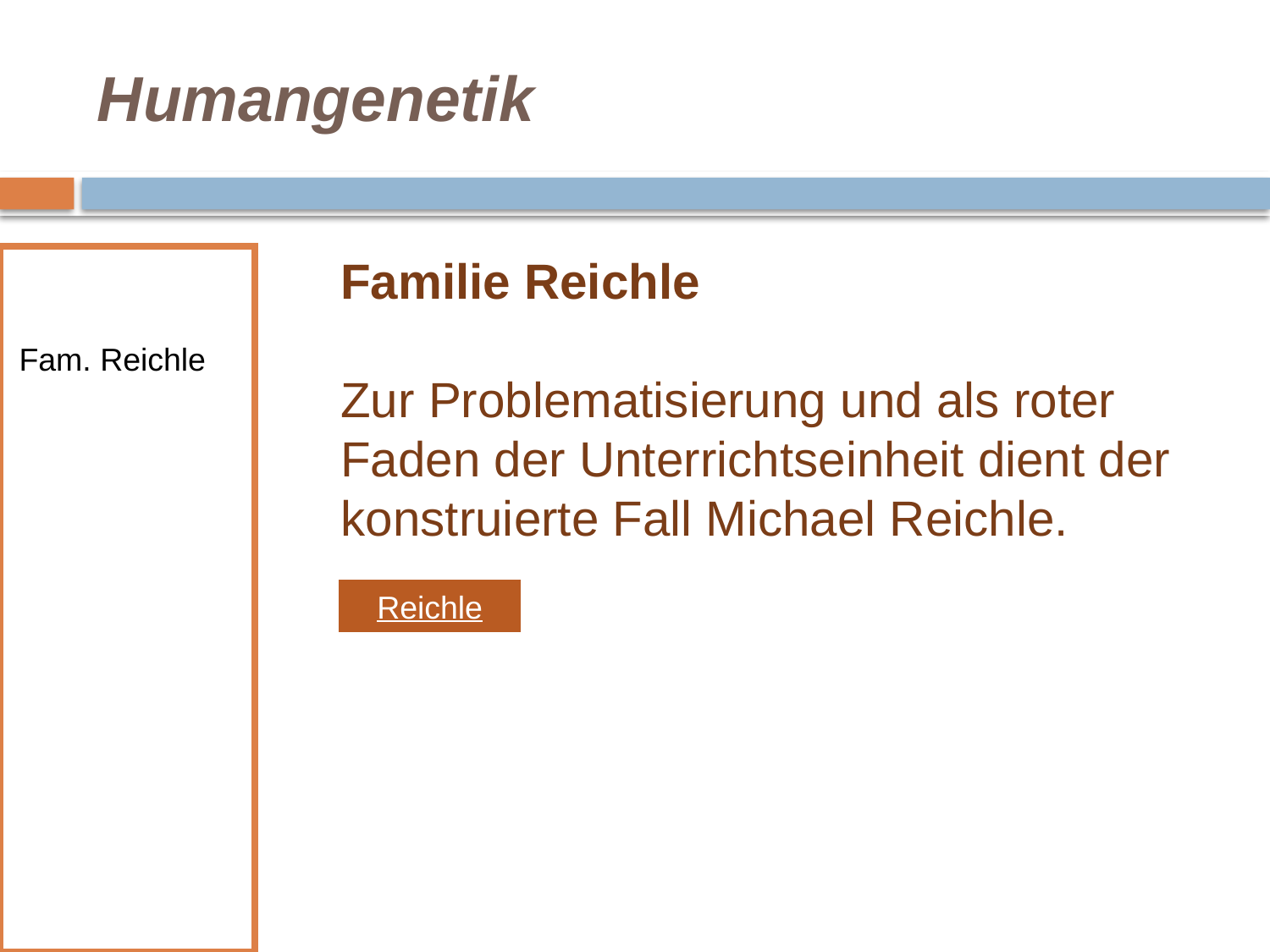

# Humangenetik
Familie Reichle
Zur Problematisierung und als roter Faden der Unterrichtseinheit dient der konstruierte Fall Michael Reichle.

Diagnose
Fam. Reichle
Humangenetik
Stammbaum
Erbkrankheiten
Hilfen
PND
Diagnose
Testung
Reichle